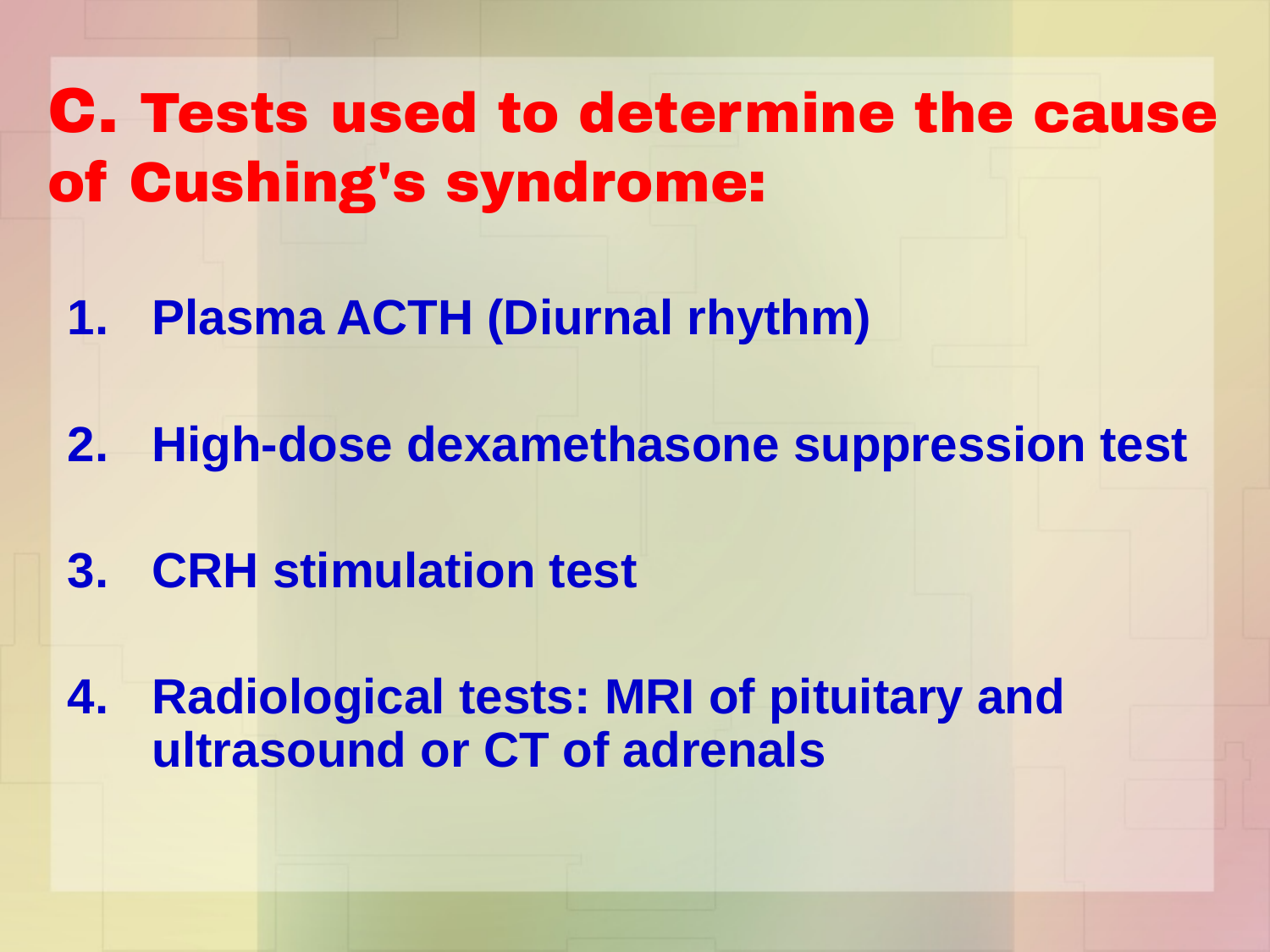

C. Tests used to determine the cause of Cushing's syndrome:
Plasma ACTH (Diurnal rhythm)

High-dose dexamethasone suppression test

CRH stimulation test

Radiological tests: MRI of pituitary and ultrasound or CT of adrenals